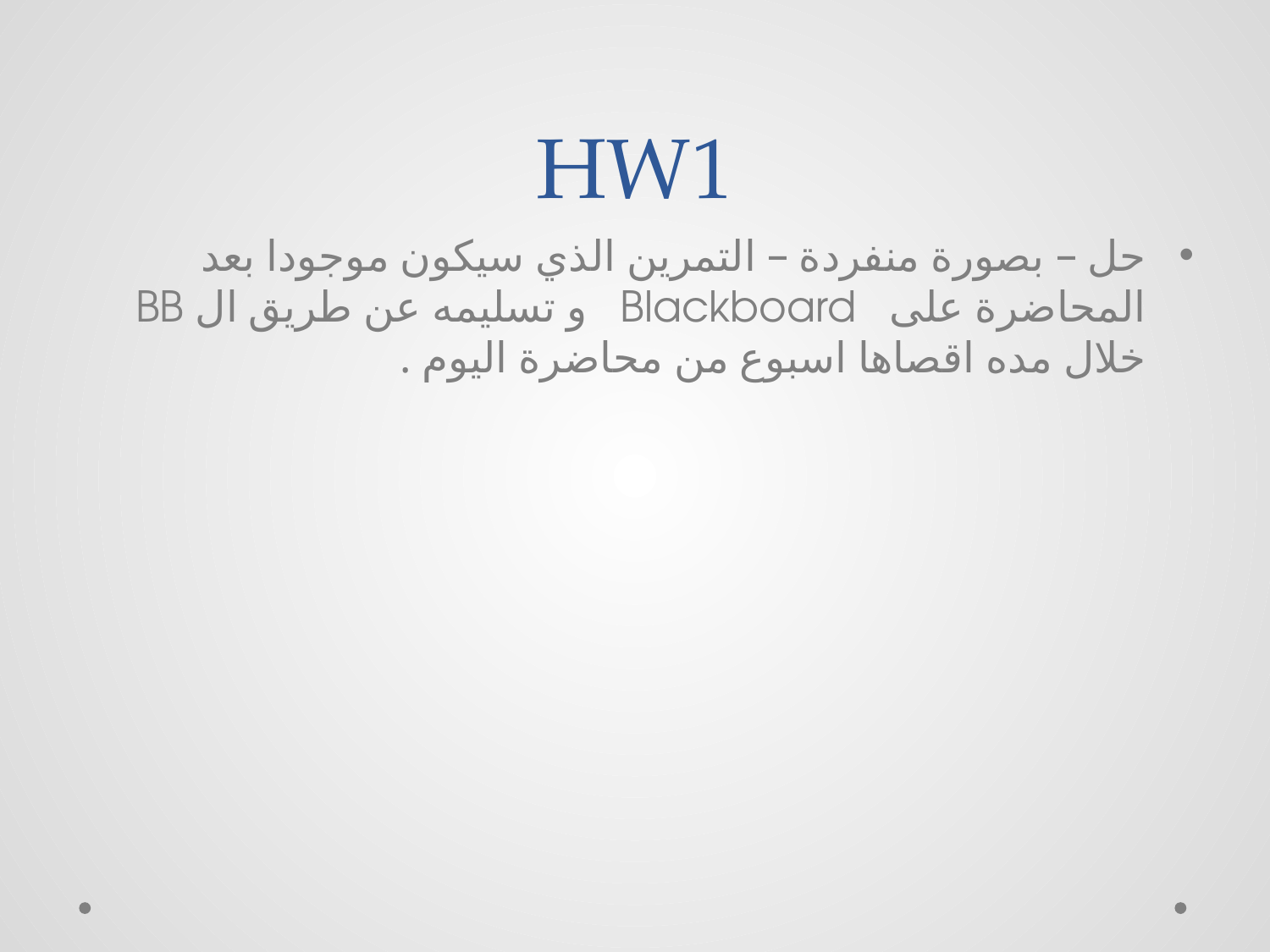

# HW1
حل – بصورة منفردة – التمرين الذي سيكون موجودا بعد المحاضرة على   Blackboard   و تسليمه عن طريق ال BB  خلال مده اقصاها اسبوع من محاضرة اليوم .